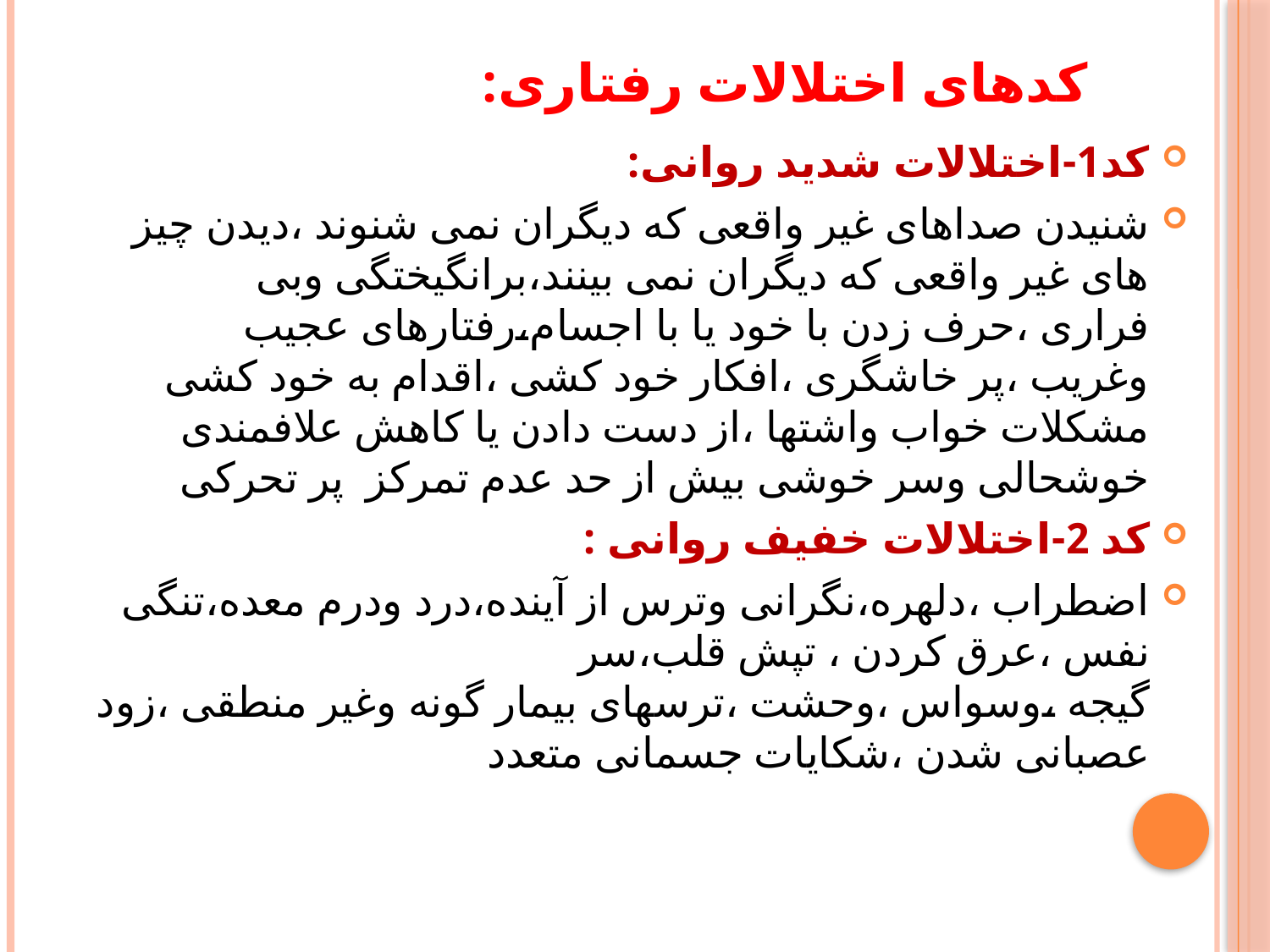

# کدهای اختلالات رفتاری:
کد1-اختلالات شدید روانی:
شنیدن صداهای غیر واقعی که دیگران نمی شنوند ،دیدن چیز های غیر واقعی که دیگران نمی بینند،برانگیختگی وبی فراری ،حرف زدن با خود یا با اجسام،رفتارهای عجیب وغریب ،پر خاشگری ،افکار خود کشی ،اقدام به خود کشی مشکلات خواب واشتها ،از دست دادن یا کاهش علافمندی  خوشحالی وسر خوشی بیش از حد عدم تمرکز  پر تحرکی
کد 2-اختلالات خفیف روانی :
اضطراب ،دلهره،نگرانی وترس از آینده،درد ودرم معده،تنگی نفس ،عرق کردن ، تپش قلب،سر گیجه ،وسواس ،وحشت ،ترسهای بیمار گونه وغیر منطقی ،زود عصبانی شدن ،شکایات جسمانی متعدد